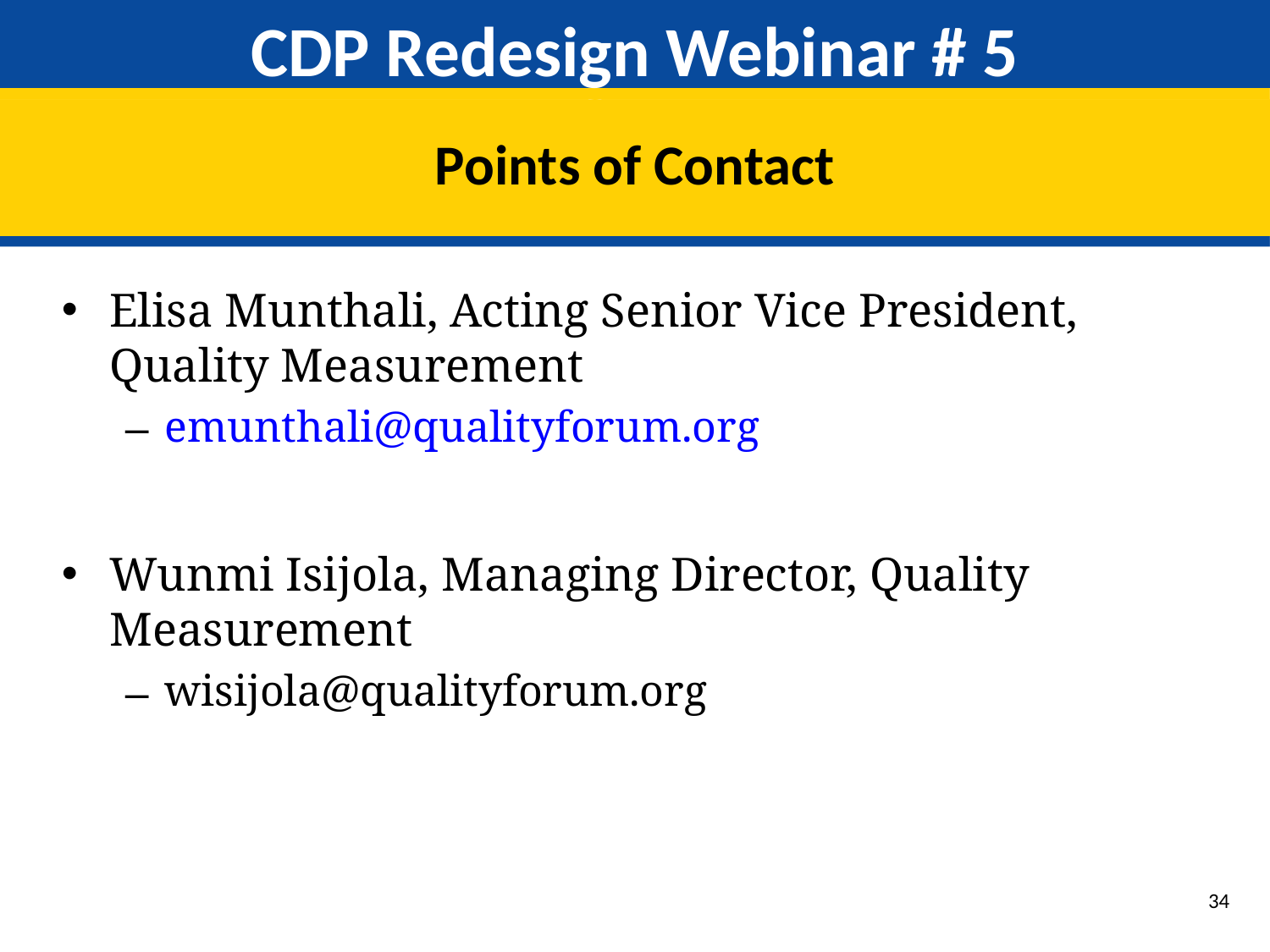

# CDP Redesign Webinar # 5
Points of Contact
Elisa Munthali, Acting Senior Vice President, Quality Measurement
emunthali@qualityforum.org

Wunmi Isijola, Managing Director, Quality Measurement
wisijola@qualityforum.org